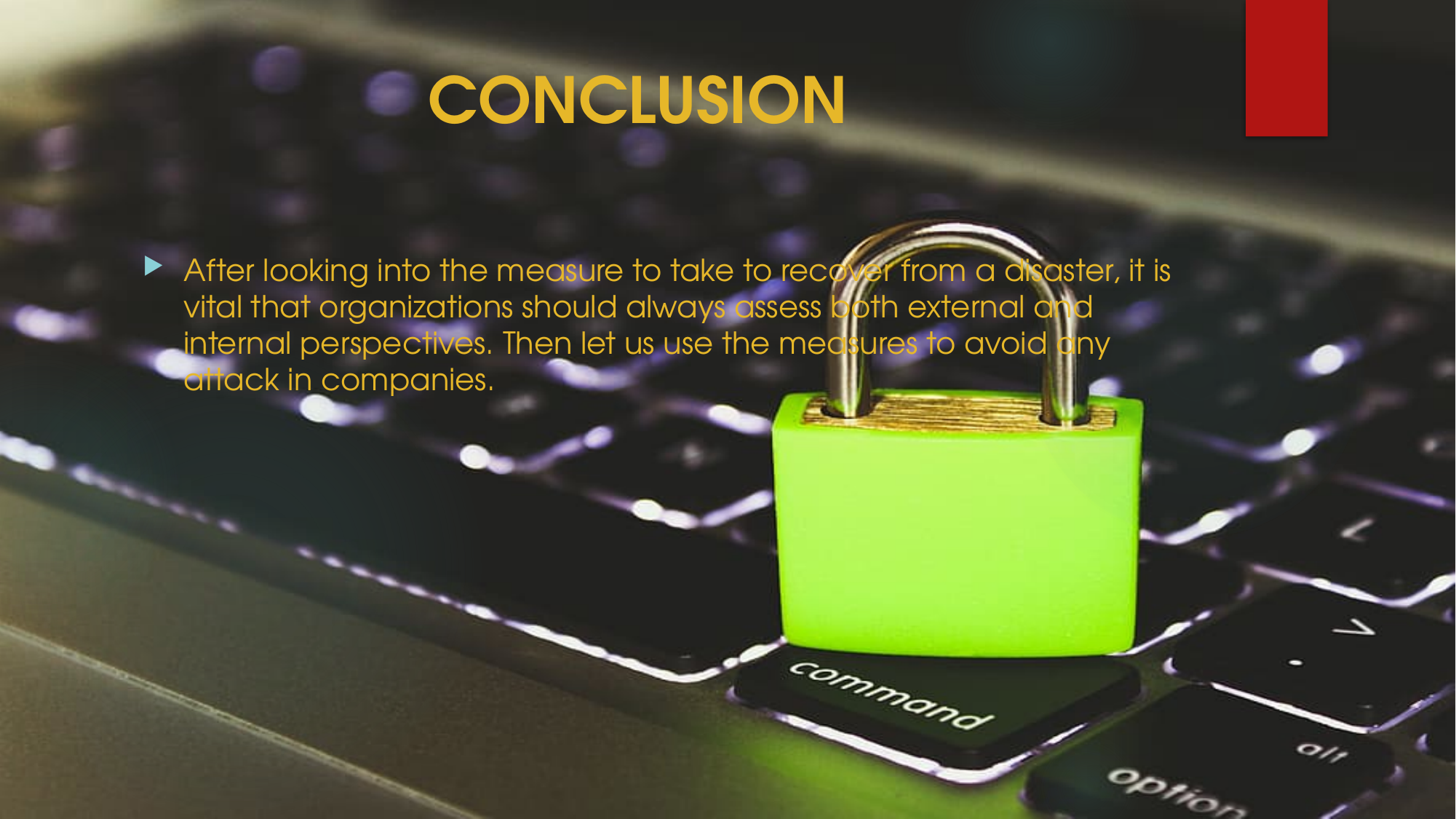

# CONCLUSION
After looking into the measure to take to recover from a disaster, it is vital that organizations should always assess both external and internal perspectives. Then let us use the measures to avoid any attack in companies.